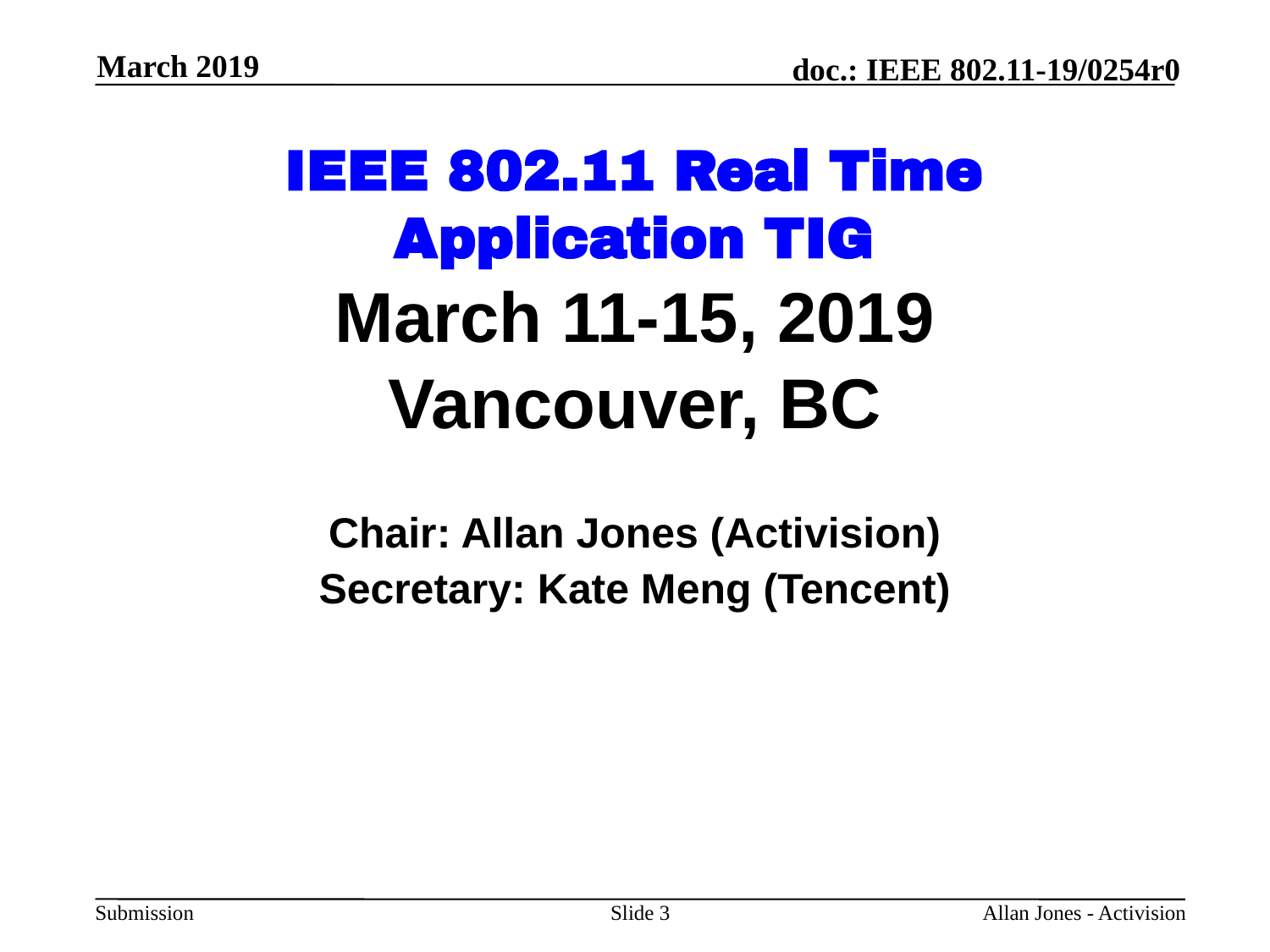

March 2019
# IEEE 802.11 Real Time Application TIG
March 11-15, 2019
Vancouver, BC

Chair: Allan Jones (Activision)
Secretary: Kate Meng (Tencent)

Slide 3
Allan Jones - Activision